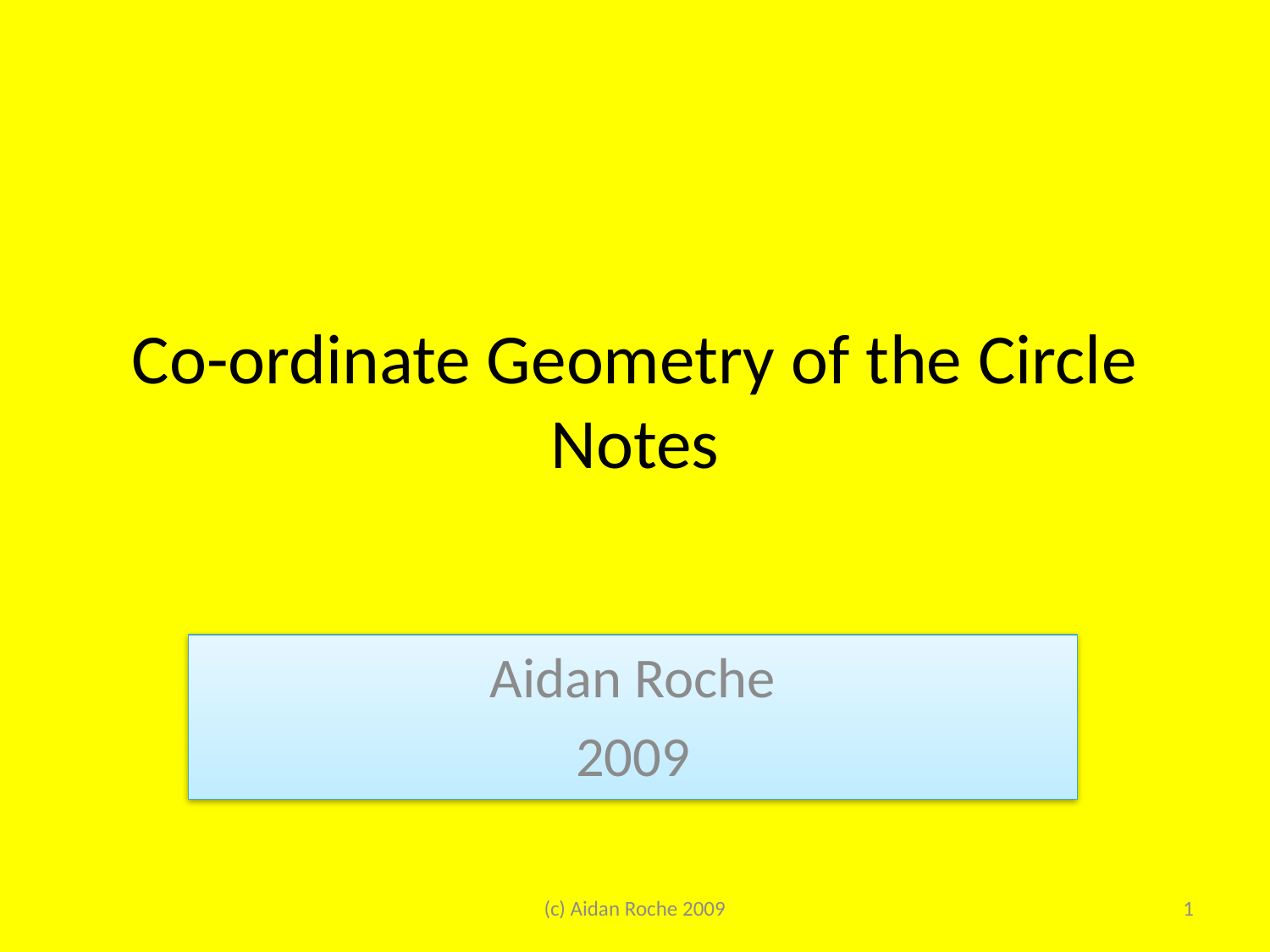

# Co-ordinate Geometry of the Circle Notes
Aidan Roche
2009
(c) Aidan Roche 2009
1